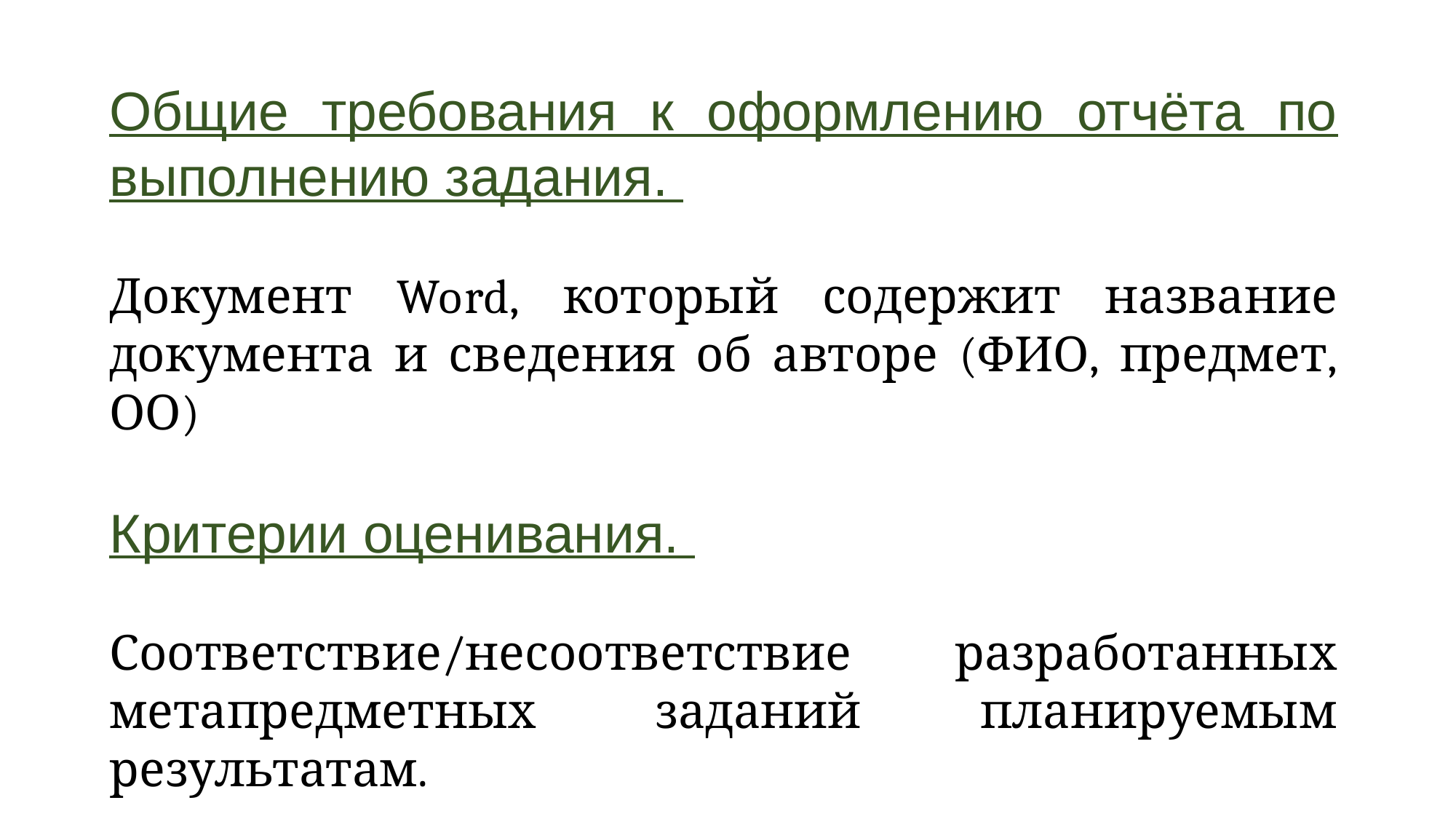

Общие требования к оформлению отчёта по выполнению задания.

Документ Word, который содержит название документа и сведения об авторе (ФИО, предмет, ОО)

Критерии оценивания.

Соответствие/несоответствие разработанных метапредметных заданий планируемым результатам.